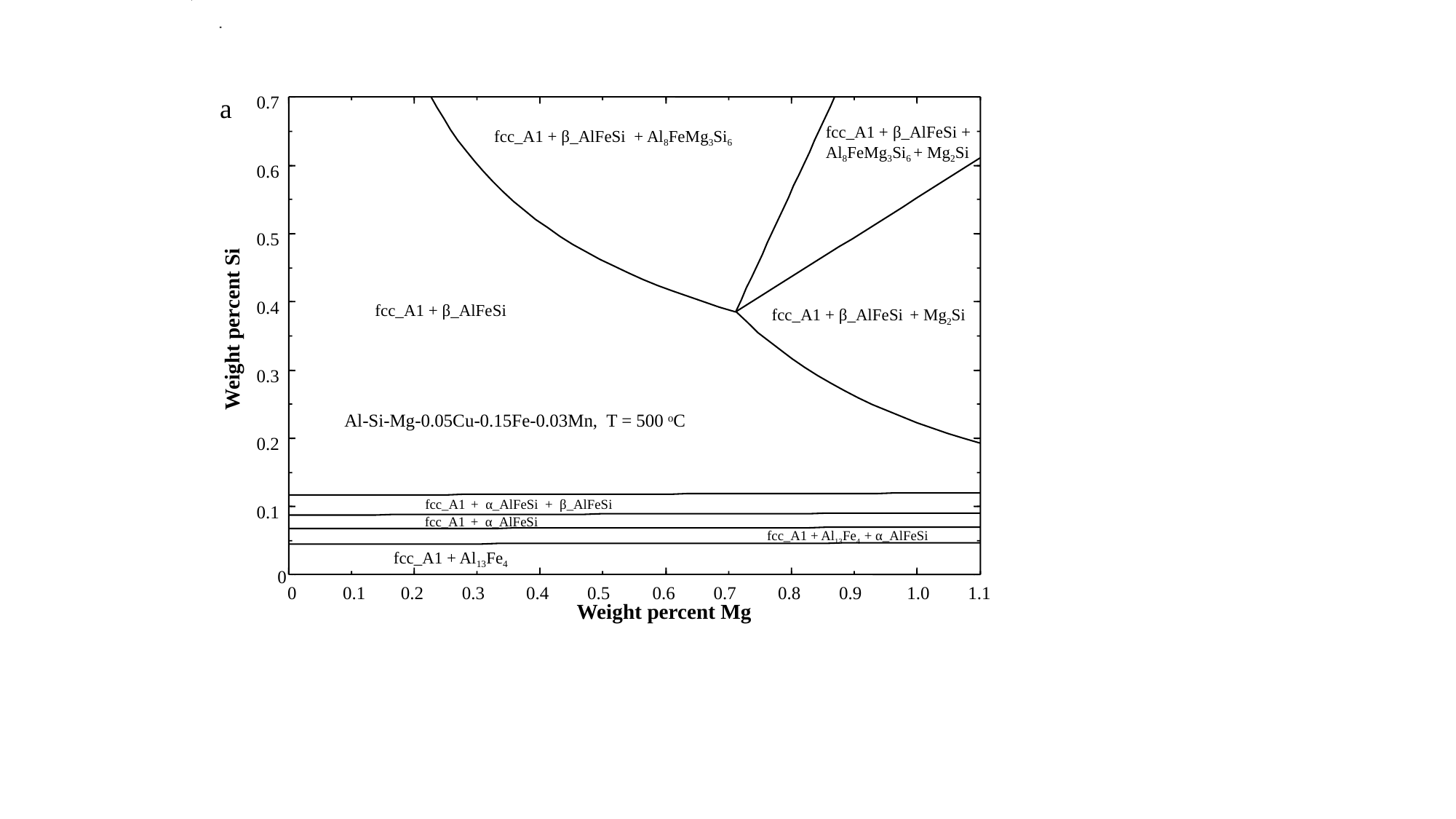

a
0.7

fcc_A1 + β_AlFeSi +
Al8FeMg3Si6 + Mg2Si

fcc_A1 + β_AlFeSi  + Al8FeMg3Si6

0.6

0.5

fcc_A1 + β_AlFeSi
0.4
fcc_A1 + β_AlFeSi  + Mg2Si

Weight percent Si

0.3

Al-Si-Mg-0.05Cu-0.15Fe-0.03Mn,  T = 500 ᵒC

0.2

fcc_A1  +  α_AlFeSi  +  β_AlFeSi

0.1

fcc_A1  +  α_AlFeSi

fcc_A1 + Al13Fe4  + α_AlFeSi

fcc_A1 + Al13Fe4

0

0
0.2
0.4
0.6
0.8
1.0
Weight percent Mg
0.1
0.3
0.5
0.7
0.9
1.1